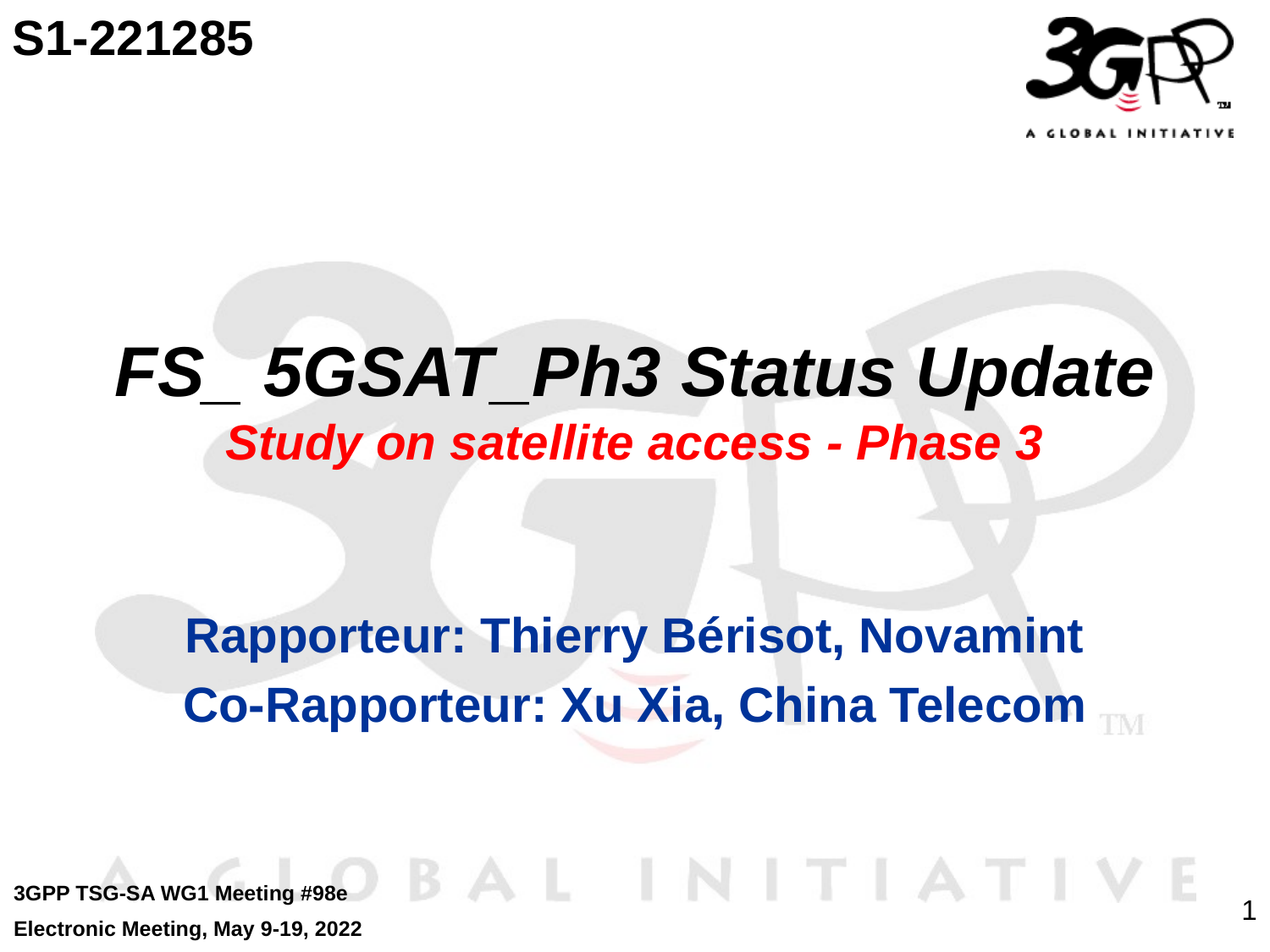

S1-221285
# FS_ 5GSAT_Ph3 Status Update Study on satellite access - Phase 3
Rapporteur: Thierry Bérisot, Novamint
Co-Rapporteur: Xu Xia, China Telecom
3GPP TSG-SA WG1 Meeting #98e
Electronic Meeting, May 9-19, 2022
1